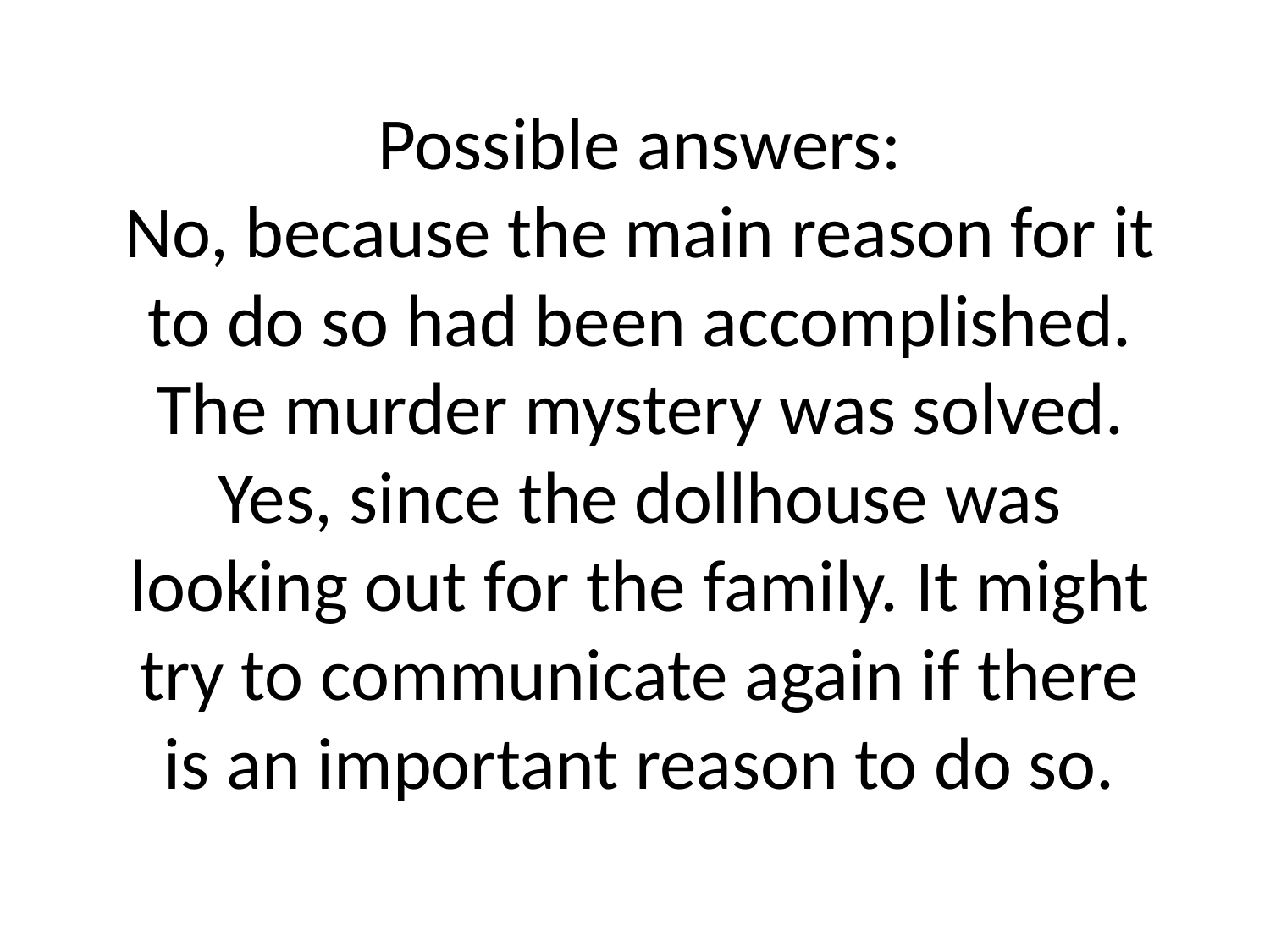

# Possible answers: No, because the main reason for it to do so had been accomplished. The murder mystery was solved. Yes, since the dollhouse was looking out for the family. It might try to communicate again if there is an important reason to do so.